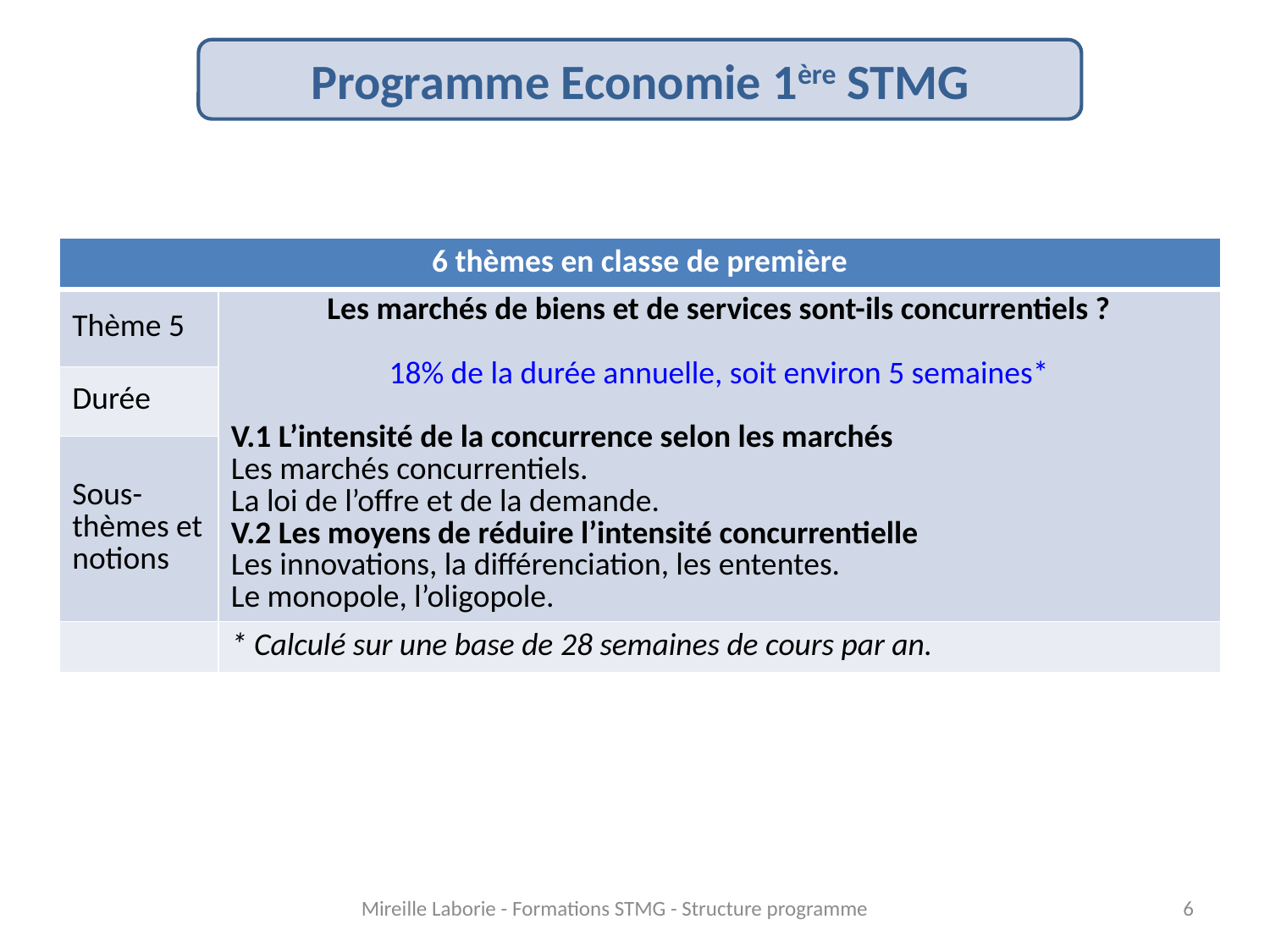

Programme Economie 1ère STMG
| 6 thèmes en classe de première |  |
| --- | --- |
| Thème 5 | Les marchés de biens et de services sont-ils concurrentiels ? 18% de la durée annuelle, soit environ 5 semaines\* V.1 L’intensité de la concurrence selon les marchés Les marchés concurrentiels. La loi de l’offre et de la demande. V.2 Les moyens de réduire l’intensité concurrentielle Les innovations, la différenciation, les ententes. Le monopole, l’oligopole. |
| Durée |  |
| Sous-thèmes et notions |  |
|  | \* Calculé sur une base de 28 semaines de cours par an. |
Mireille Laborie - Formations STMG - Structure programme
6